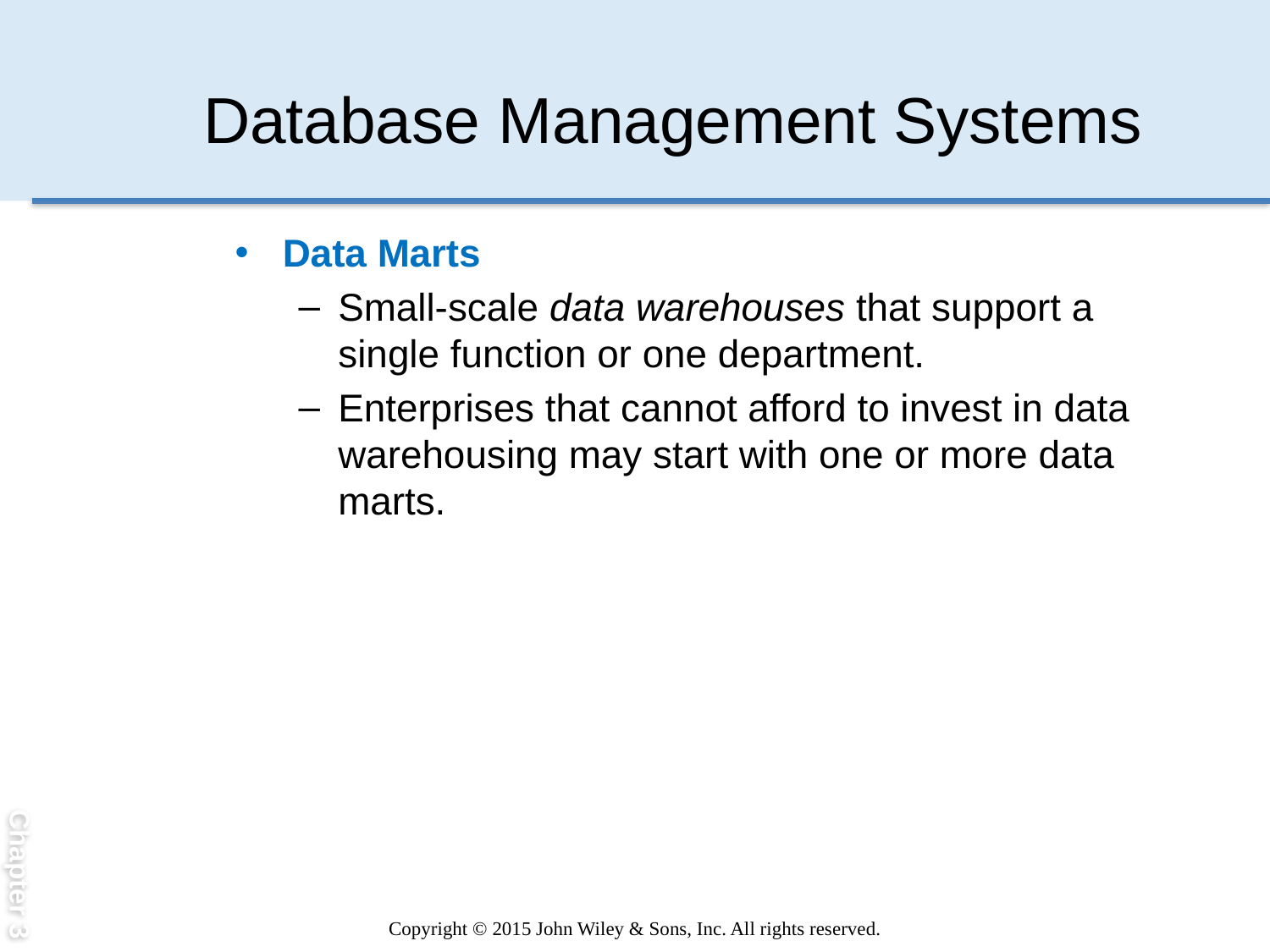

Chapter 3
# Database Management Systems
Data Marts
Small-scale data warehouses that support a single function or one department.
Enterprises that cannot afford to invest in data warehousing may start with one or more data marts.